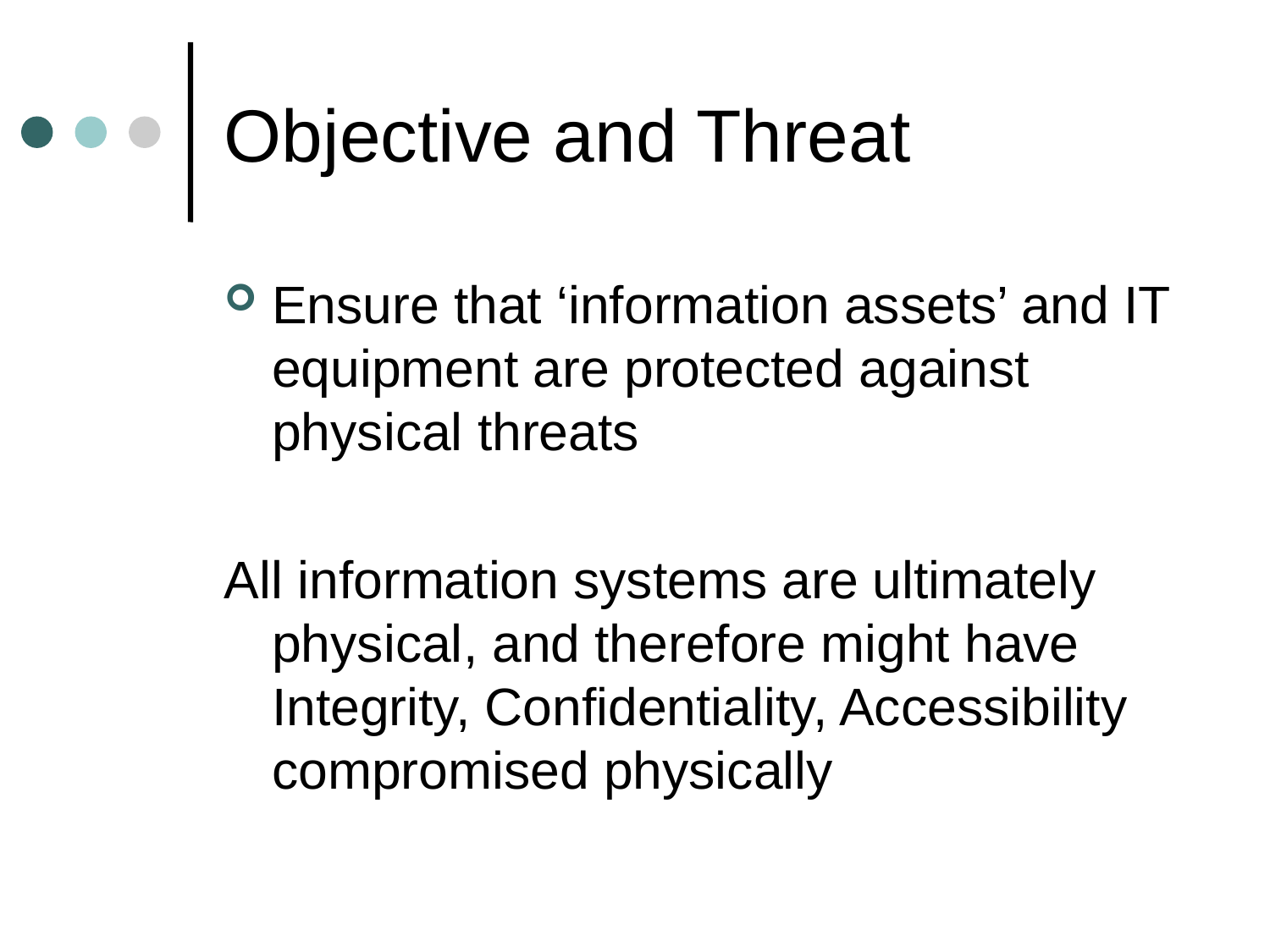

# Objective and Threat
Ensure that ‘information assets’ and IT equipment are protected against physical threats

All information systems are ultimately physical, and therefore might have Integrity, Confidentiality, Accessibility compromised physically